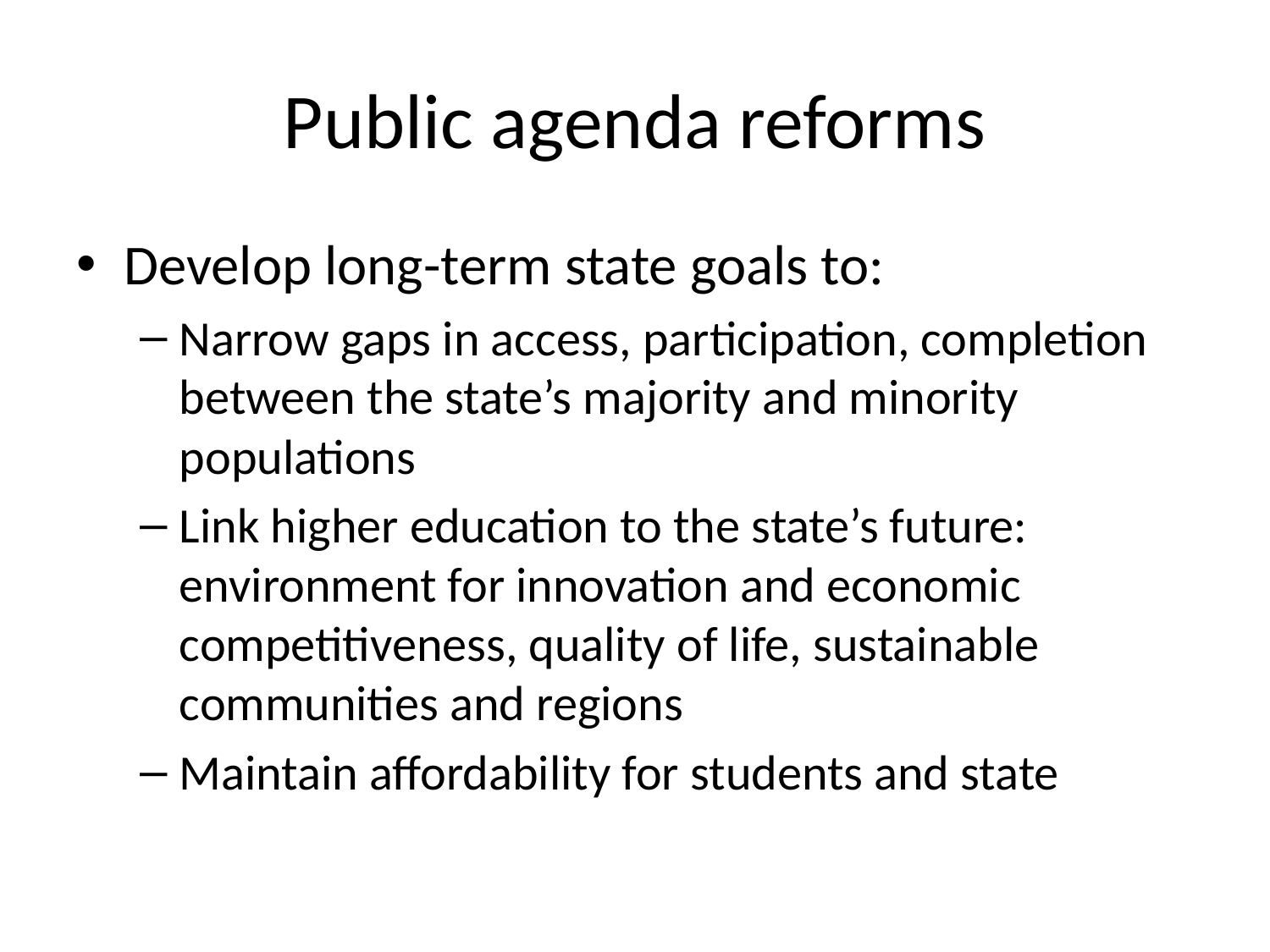

# Public agenda reforms
Develop long-term state goals to:
Narrow gaps in access, participation, completion between the state’s majority and minority populations
Link higher education to the state’s future: environment for innovation and economic competitiveness, quality of life, sustainable communities and regions
Maintain affordability for students and state